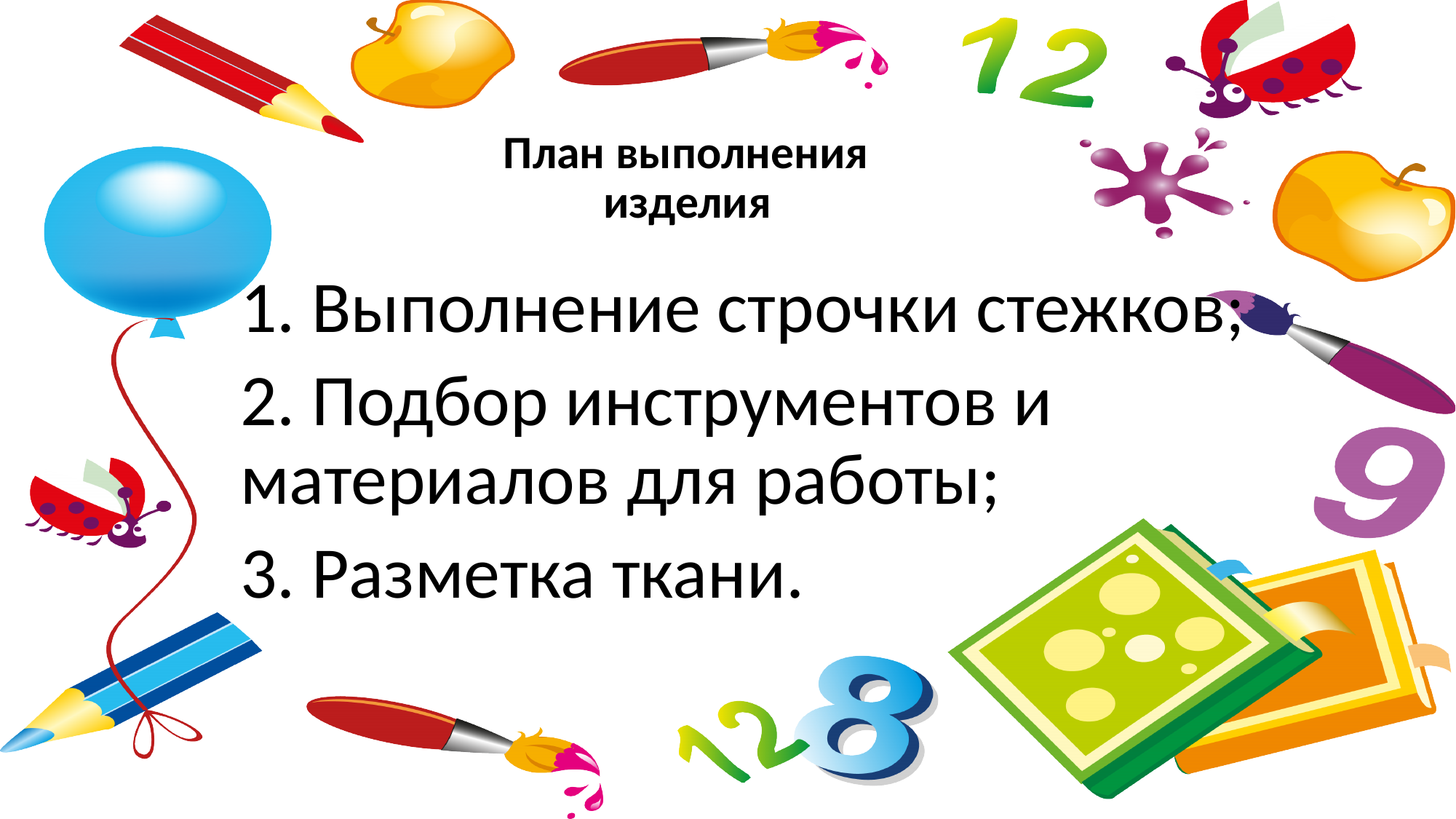

# План выполнения изделия
1. Выполнение строчки стежков;
2. Подбор инструментов и материалов для работы;
3. Разметка ткани.